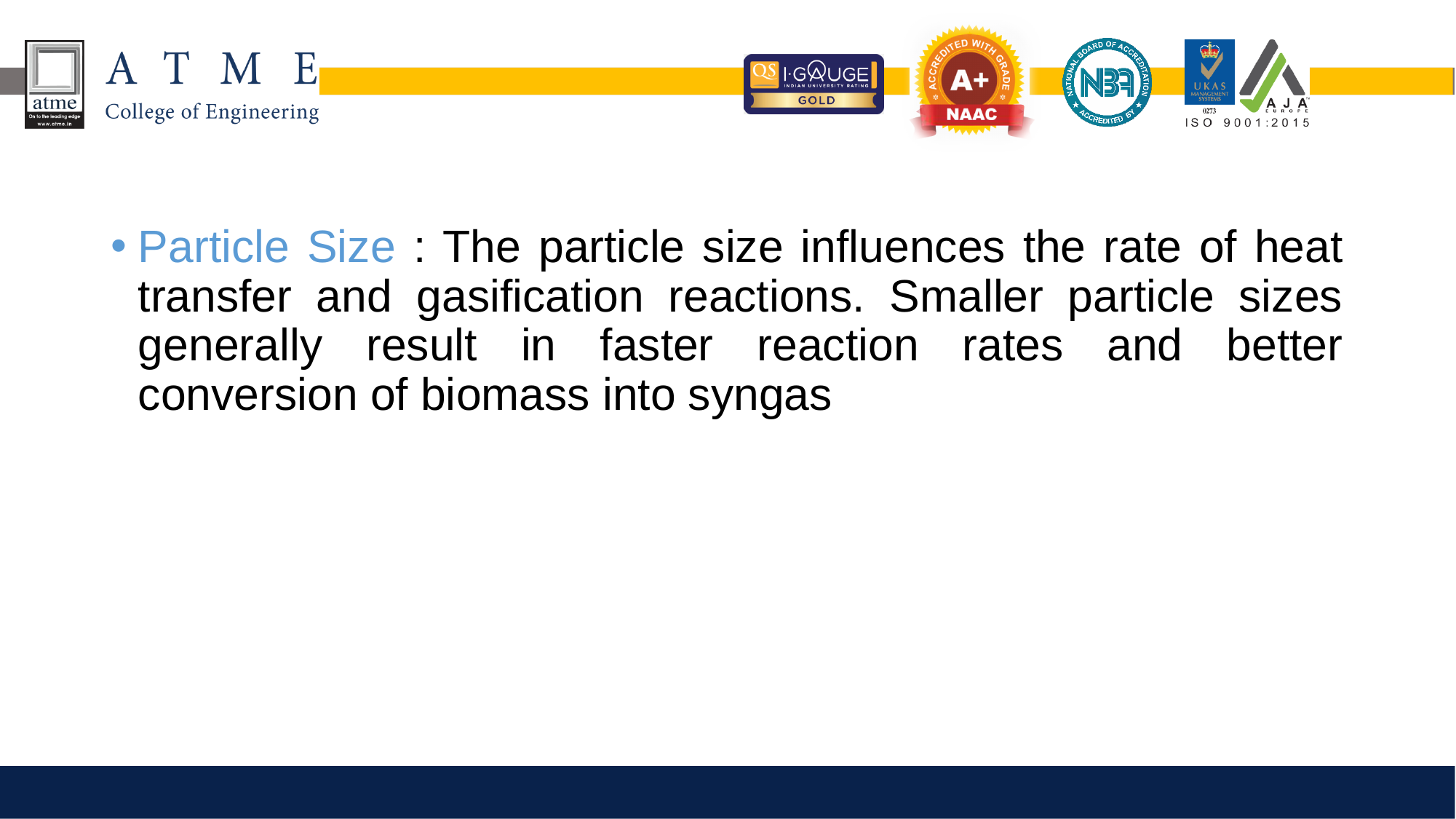

Particle Size : The particle size influences the rate of heat transfer and gasification reactions. Smaller particle sizes generally result in faster reaction rates and better conversion of biomass into syngas